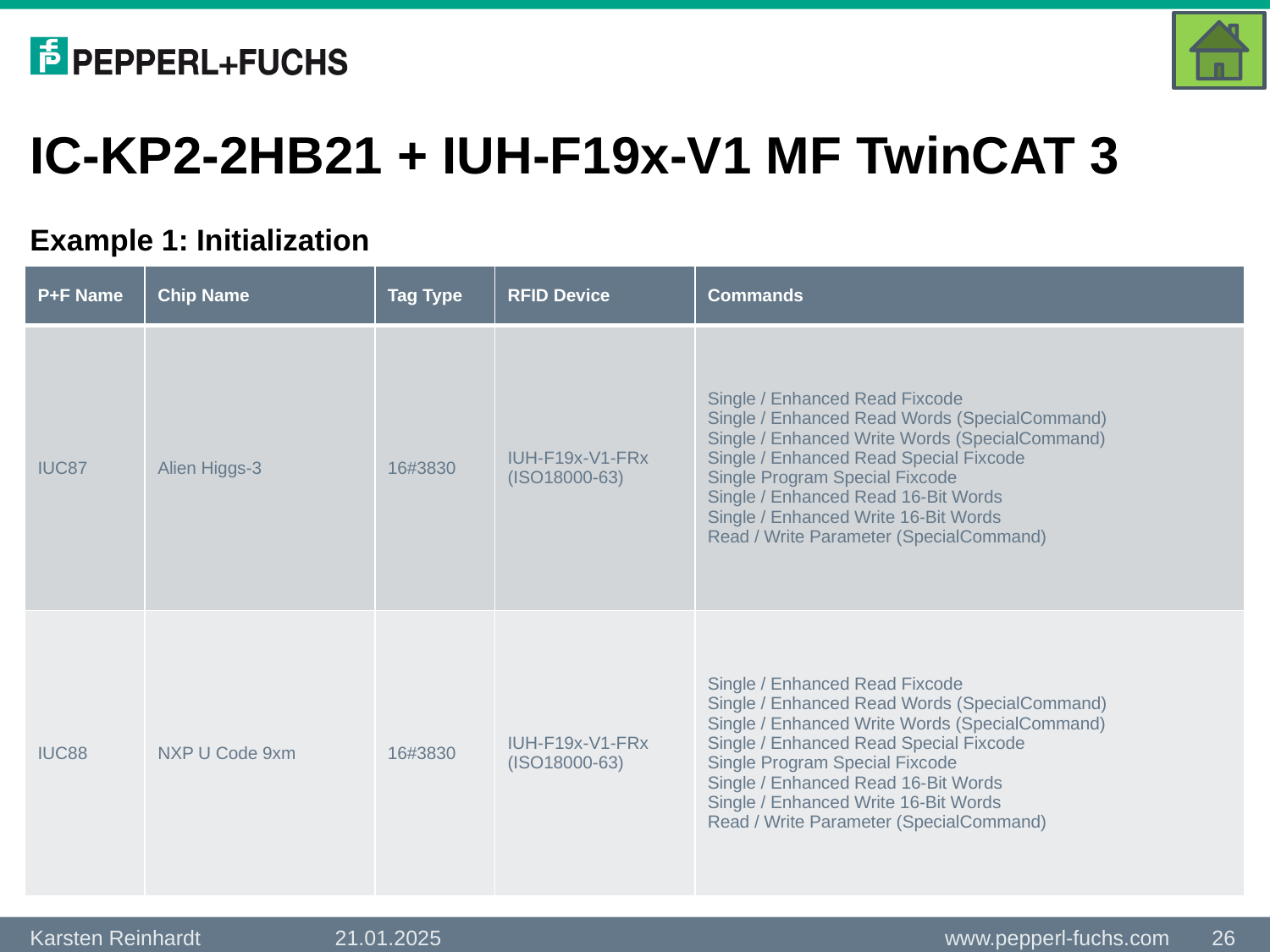

# IC-KP2-2HB21 + IUH-F19x-V1 MF TwinCAT 3
Example 1: Initialization
| P+F Name | Chip Name | Tag Type | RFID Device | Commands |
| --- | --- | --- | --- | --- |
| IUC87 | Alien Higgs-3 | 16#3830 | IUH-F19x-V1-FRx (ISO18000-63) | Single / Enhanced Read Fixcode Single / Enhanced Read Words (SpecialCommand) Single / Enhanced Write Words (SpecialCommand) Single / Enhanced Read Special Fixcode Single Program Special Fixcode Single / Enhanced Read 16-Bit Words Single / Enhanced Write 16-Bit Words Read / Write Parameter (SpecialCommand) |
| IUC88 | NXP U Code 9xm | 16#3830 | IUH-F19x-V1-FRx (ISO18000-63) | Single / Enhanced Read Fixcode Single / Enhanced Read Words (SpecialCommand) Single / Enhanced Write Words (SpecialCommand) Single / Enhanced Read Special Fixcode Single Program Special Fixcode Single / Enhanced Read 16-Bit Words Single / Enhanced Write 16-Bit Words Read / Write Parameter (SpecialCommand) |
21.01.2025
26
Karsten Reinhardt